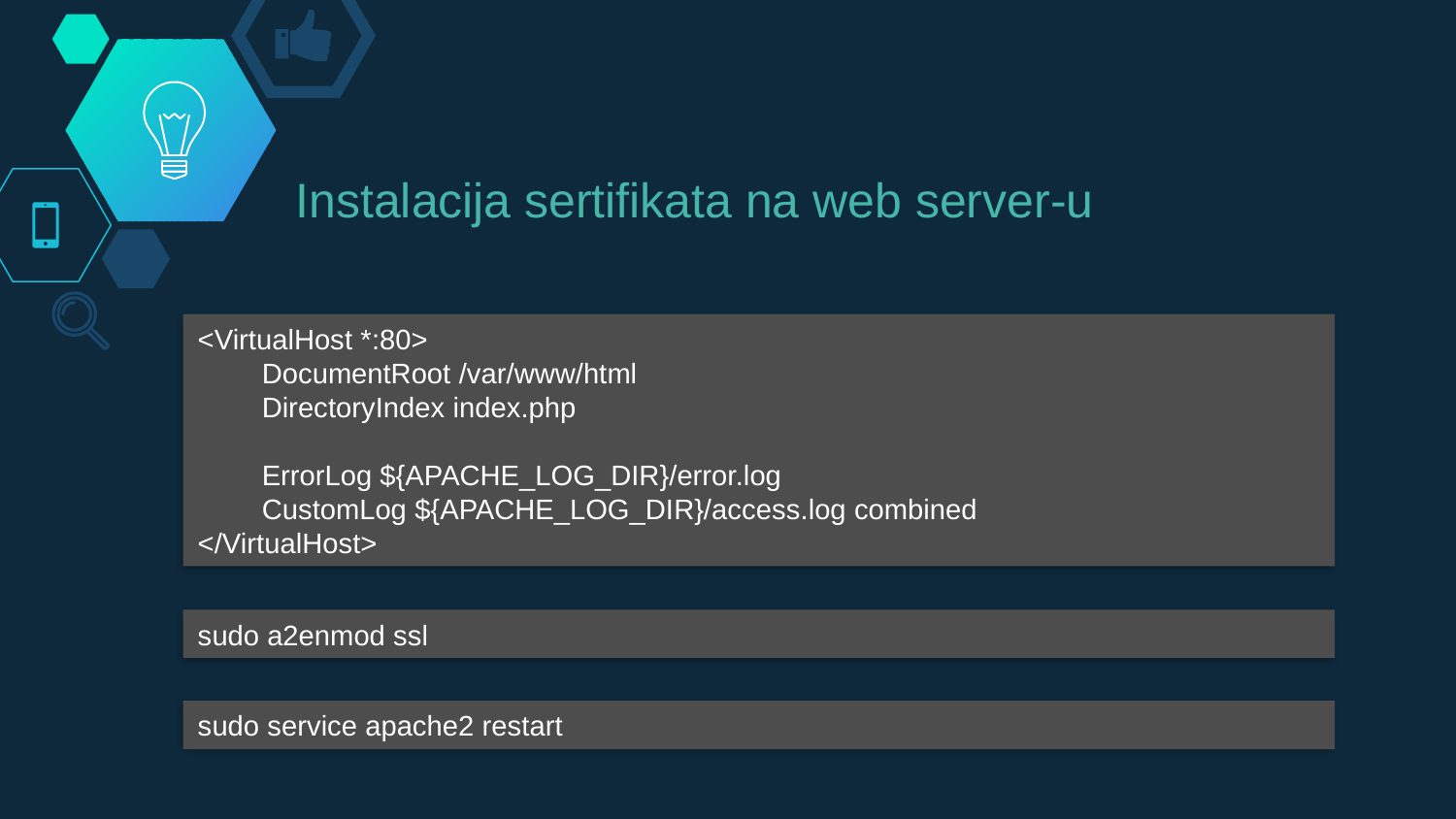

Instalacija sertifikata na web server-u
<VirtualHost *:80>
        DocumentRoot /var/www/html
        DirectoryIndex index.php

        ErrorLog ${APACHE_LOG_DIR}/error.log
        CustomLog ${APACHE_LOG_DIR}/access.log combined
</VirtualHost>
sudo a2enmod ssl
sudo service apache2 restart